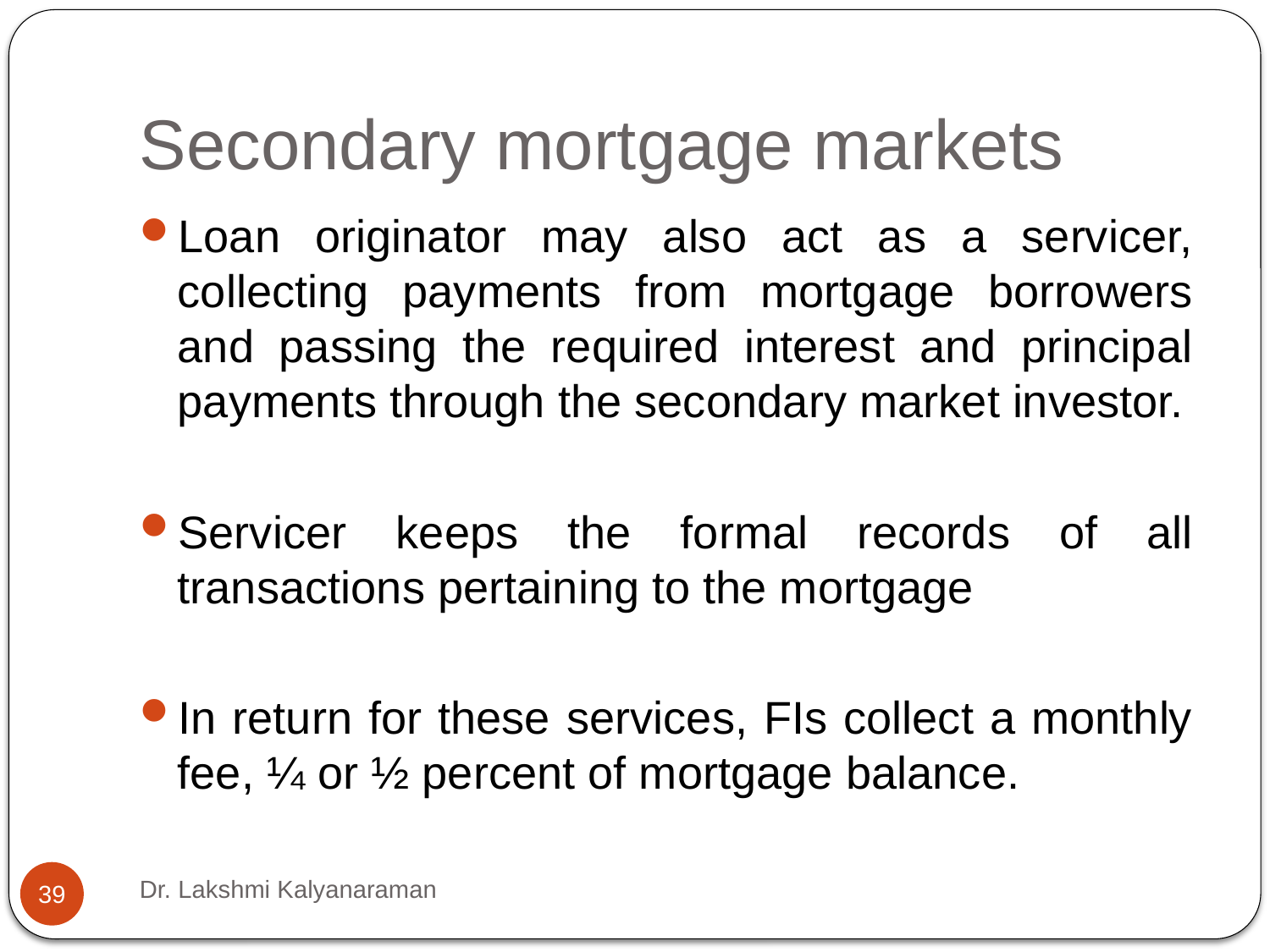

# Secondary mortgage markets
Loan originator may also act as a servicer, collecting payments from mortgage borrowers and passing the required interest and principal payments through the secondary market investor.

Servicer keeps the formal records of all transactions pertaining to the mortgage

In return for these services, FIs collect a monthly fee, ¼ or ½ percent of mortgage balance.
Dr. Lakshmi Kalyanaraman
39